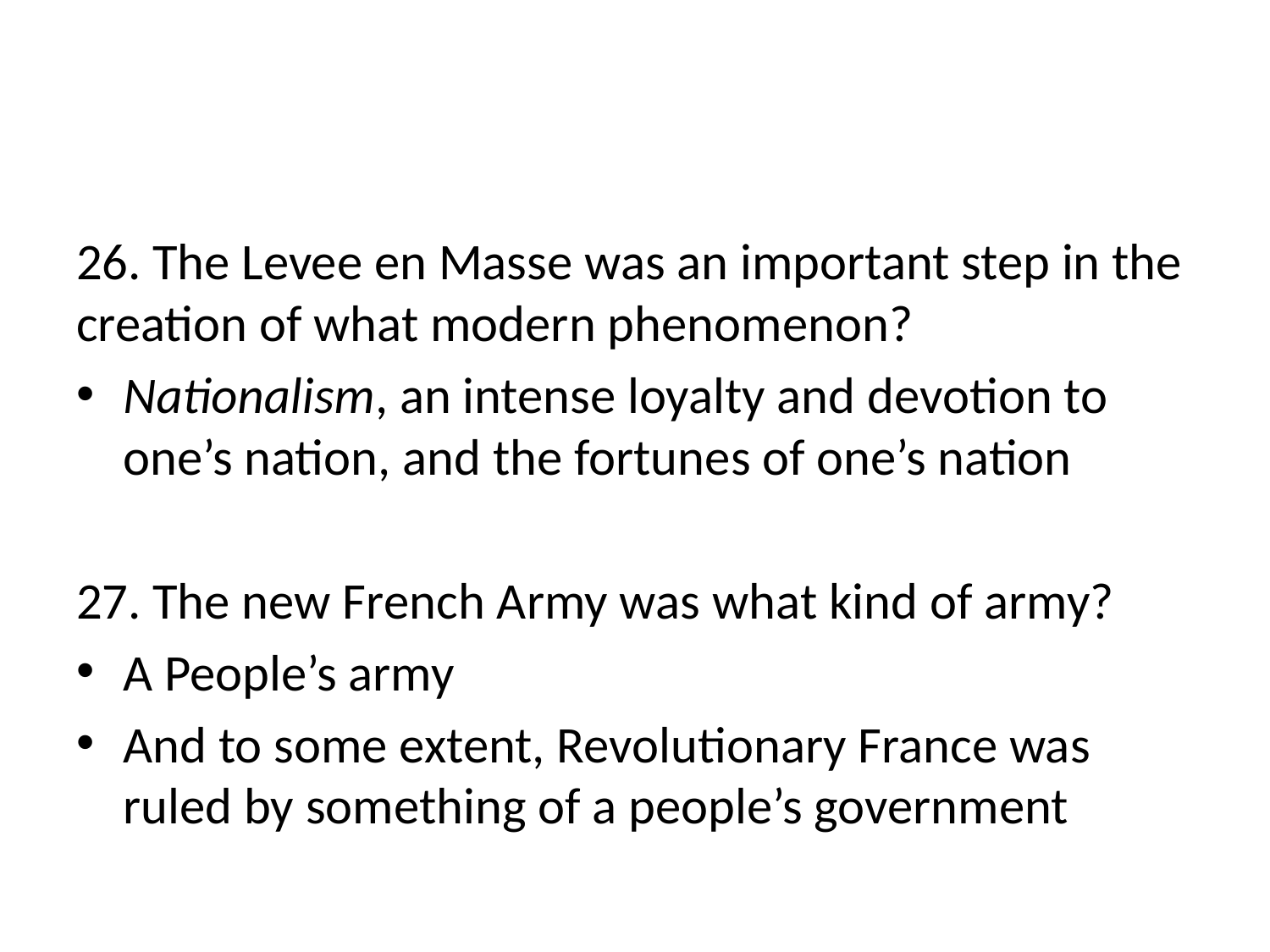

#
26. The Levee en Masse was an important step in the creation of what modern phenomenon?
Nationalism, an intense loyalty and devotion to one’s nation, and the fortunes of one’s nation

27. The new French Army was what kind of army?
A People’s army
And to some extent, Revolutionary France was ruled by something of a people’s government